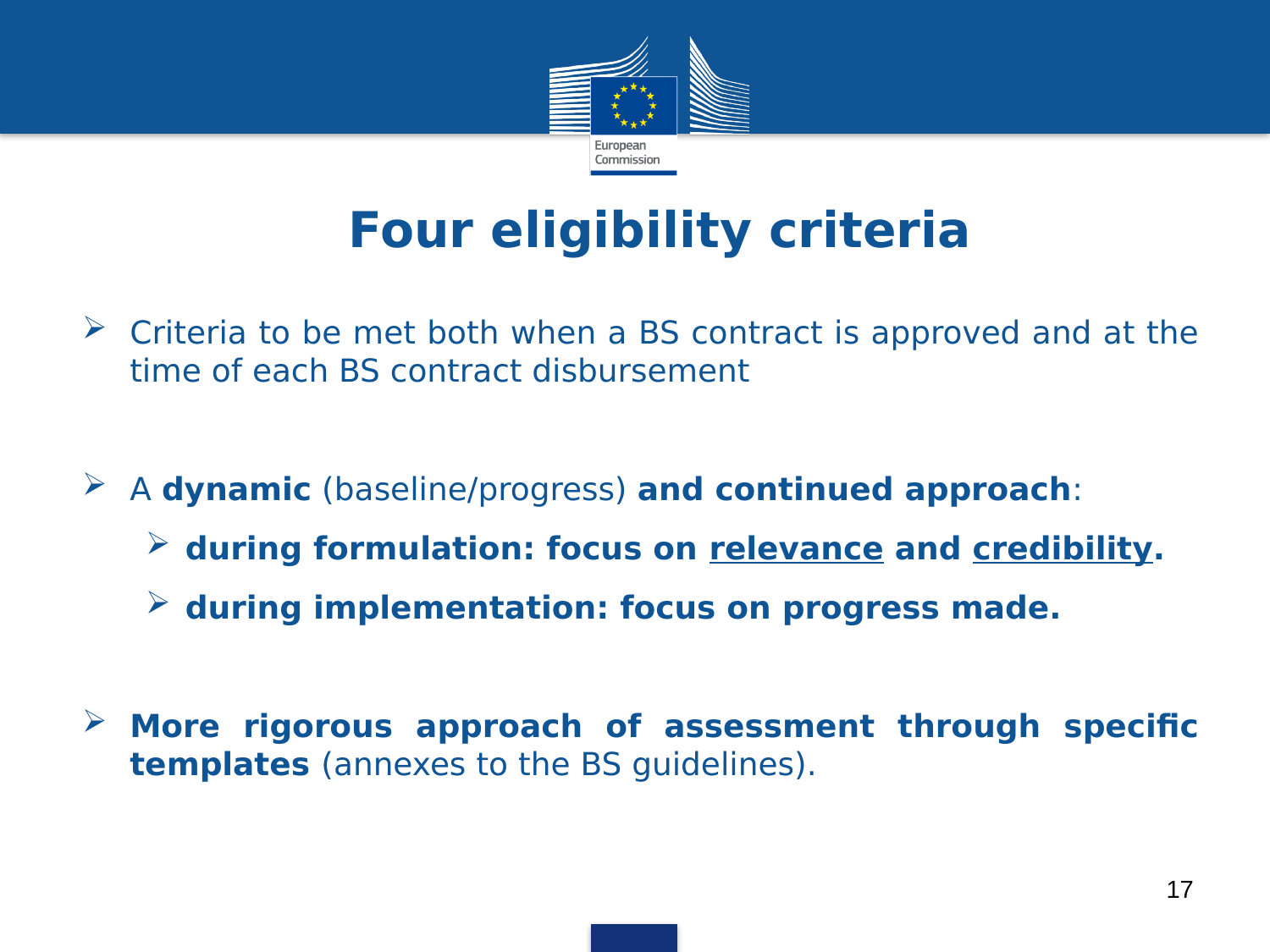

# Four eligibility criteria
Criteria to be met both when a BS contract is approved and at the time of each BS contract disbursement

A dynamic (baseline/progress) and continued approach:
during formulation: focus on relevance and credibility.
during implementation: focus on progress made.

More rigorous approach of assessment through specific templates (annexes to the BS guidelines).

17